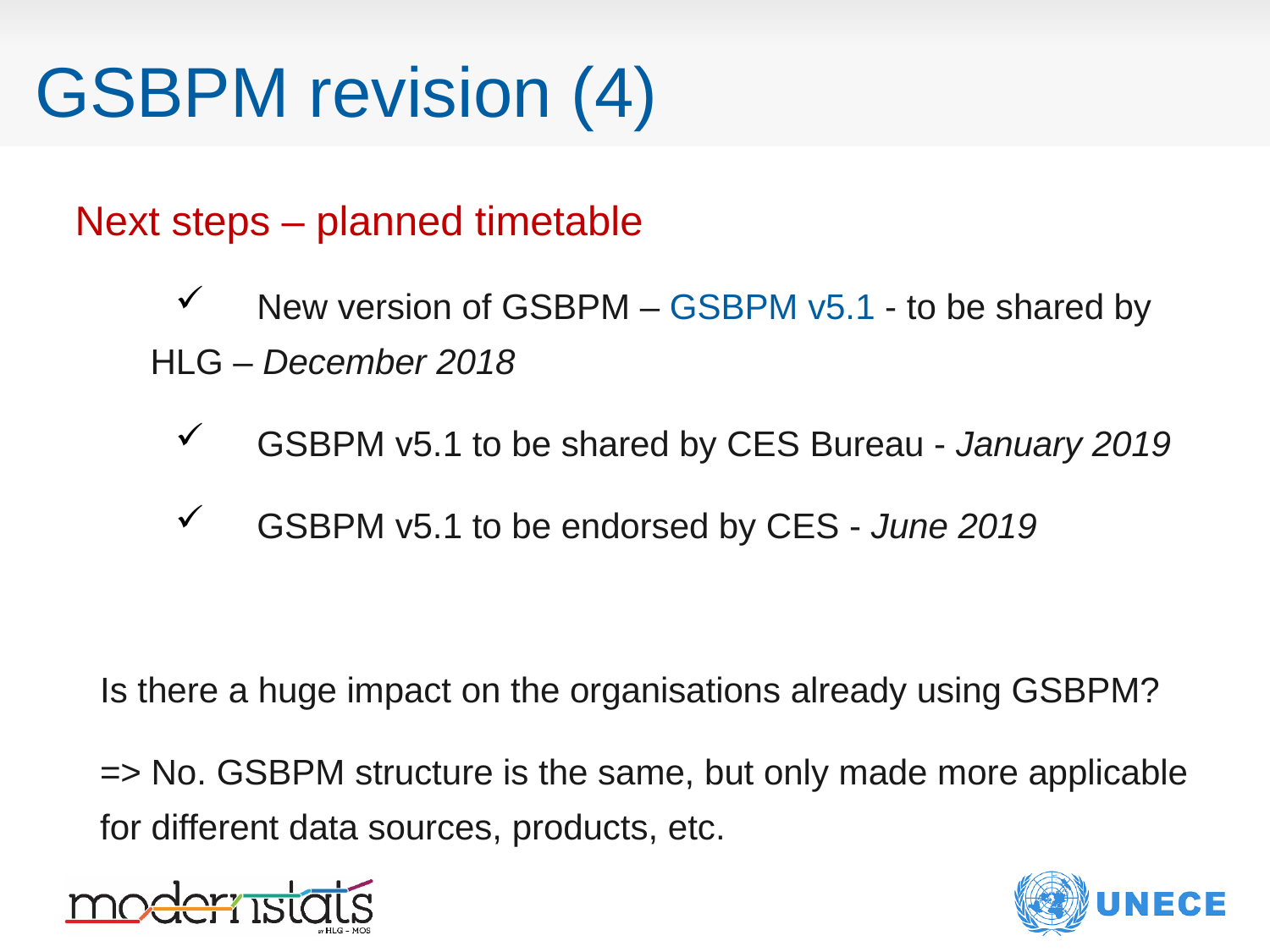

# GSBPM revision (4)
Next steps – planned timetable
	New version of GSBPM – GSBPM v5.1 - to be shared by HLG – December 2018
	GSBPM v5.1 to be shared by CES Bureau - January 2019
	GSBPM v5.1 to be endorsed by CES - June 2019

Is there a huge impact on the organisations already using GSBPM?
=> No. GSBPM structure is the same, but only made more applicable for different data sources, products, etc.